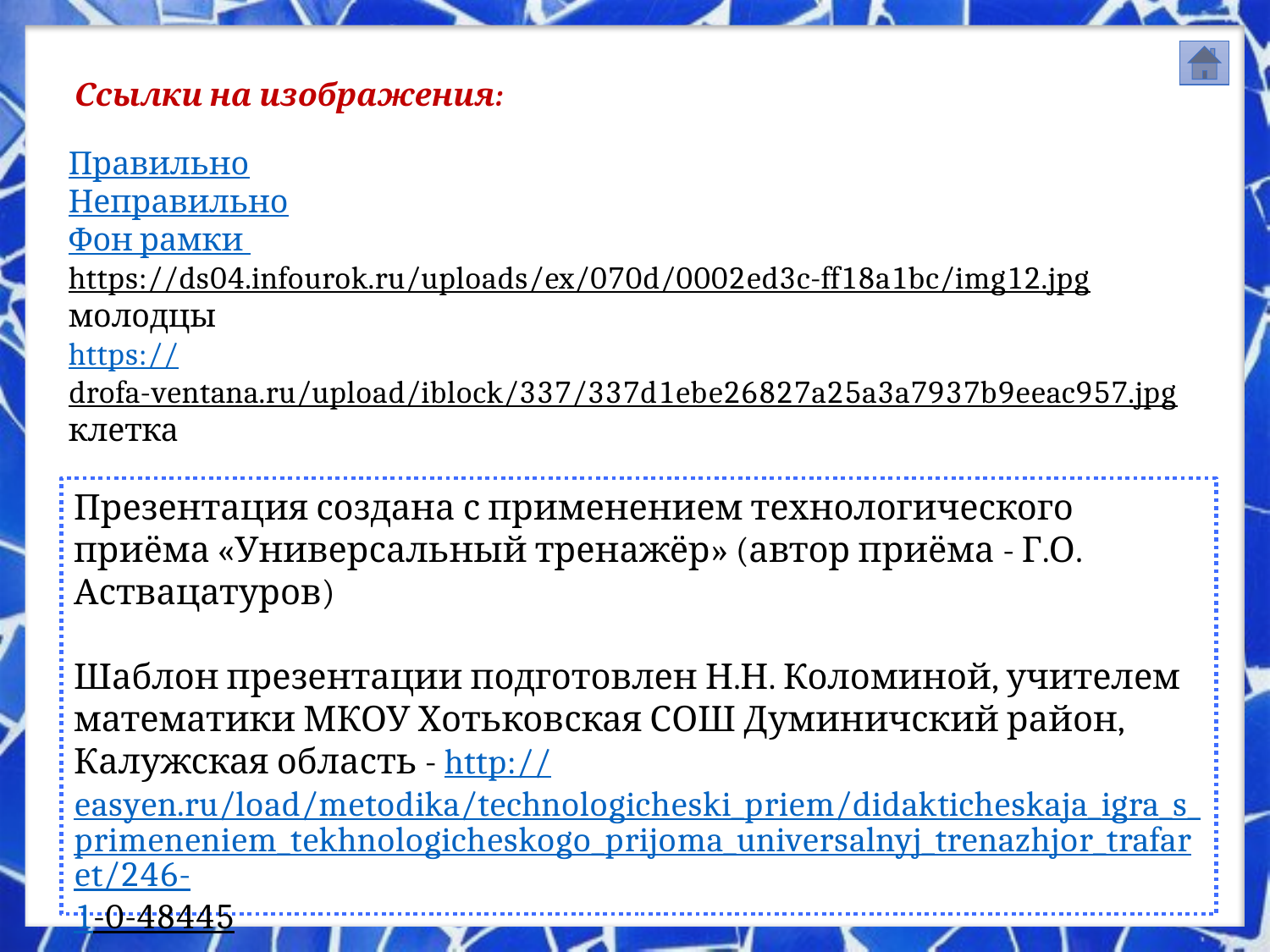

Ссылки на изображения:
Правильно
Неправильно
Фон рамки
https://ds04.infourok.ru/uploads/ex/070d/0002ed3c-ff18a1bc/img12.jpg  молодцы
https://drofa-ventana.ru/upload/iblock/337/337d1ebe26827a25a3a7937b9eeac957.jpg  клетка
Презентация создана с применением технологического приёма «Универсальный тренажёр» (автор приёма - Г.О. Аствацатуров)

Шаблон презентации подготовлен Н.Н. Коломиной, учителем математики МКОУ Хотьковская СОШ Думиничский район, Калужская область - http://easyen.ru/load/metodika/technologicheski_priem/didakticheskaja_igra_s_primeneniem_tekhnologicheskogo_prijoma_universalnyj_trenazhjor_trafaret/246-1-0-48445